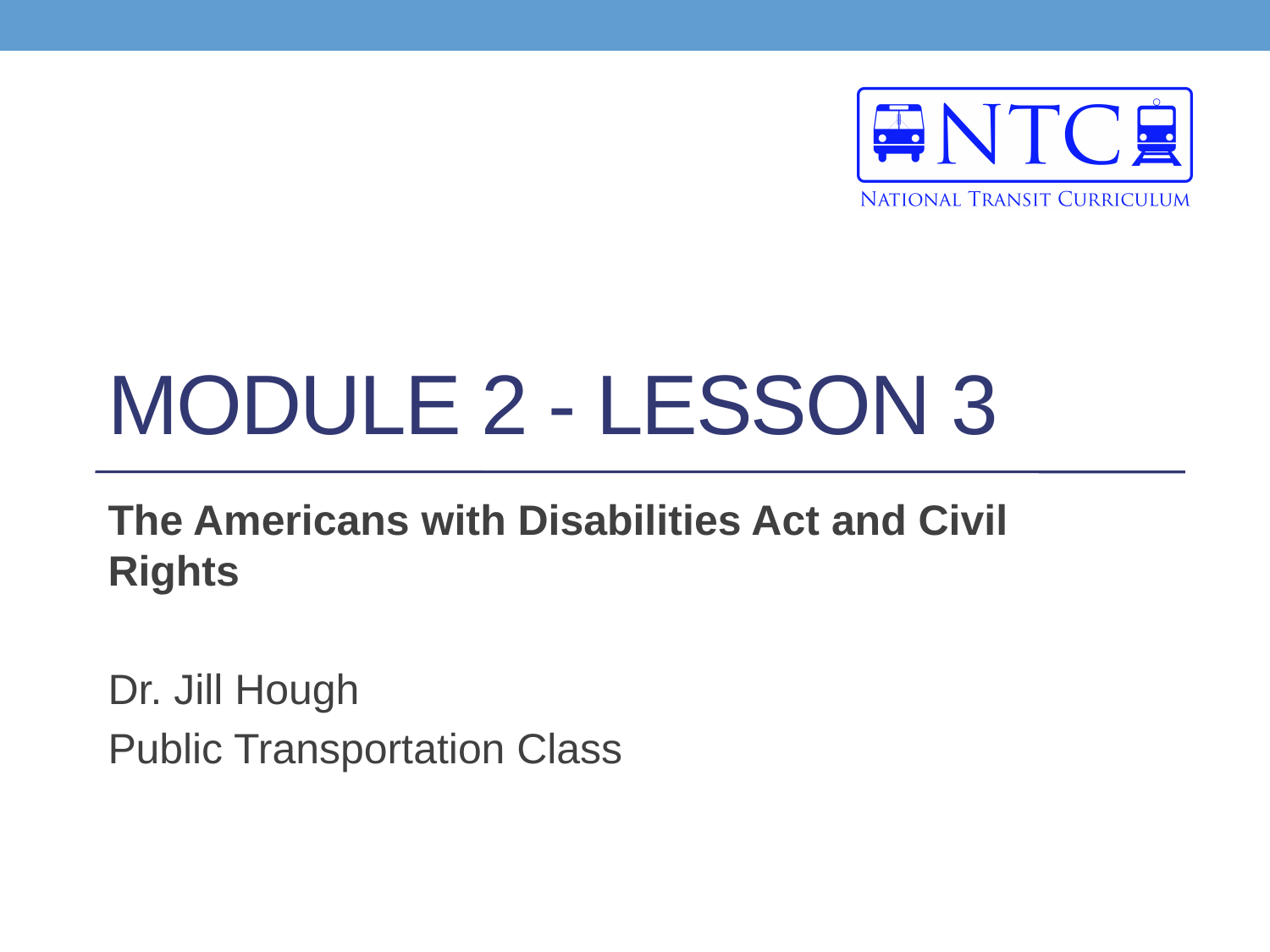

# Module 2 - Lesson 3
The Americans with Disabilities Act and Civil Rights

Dr. Jill Hough
Public Transportation Class